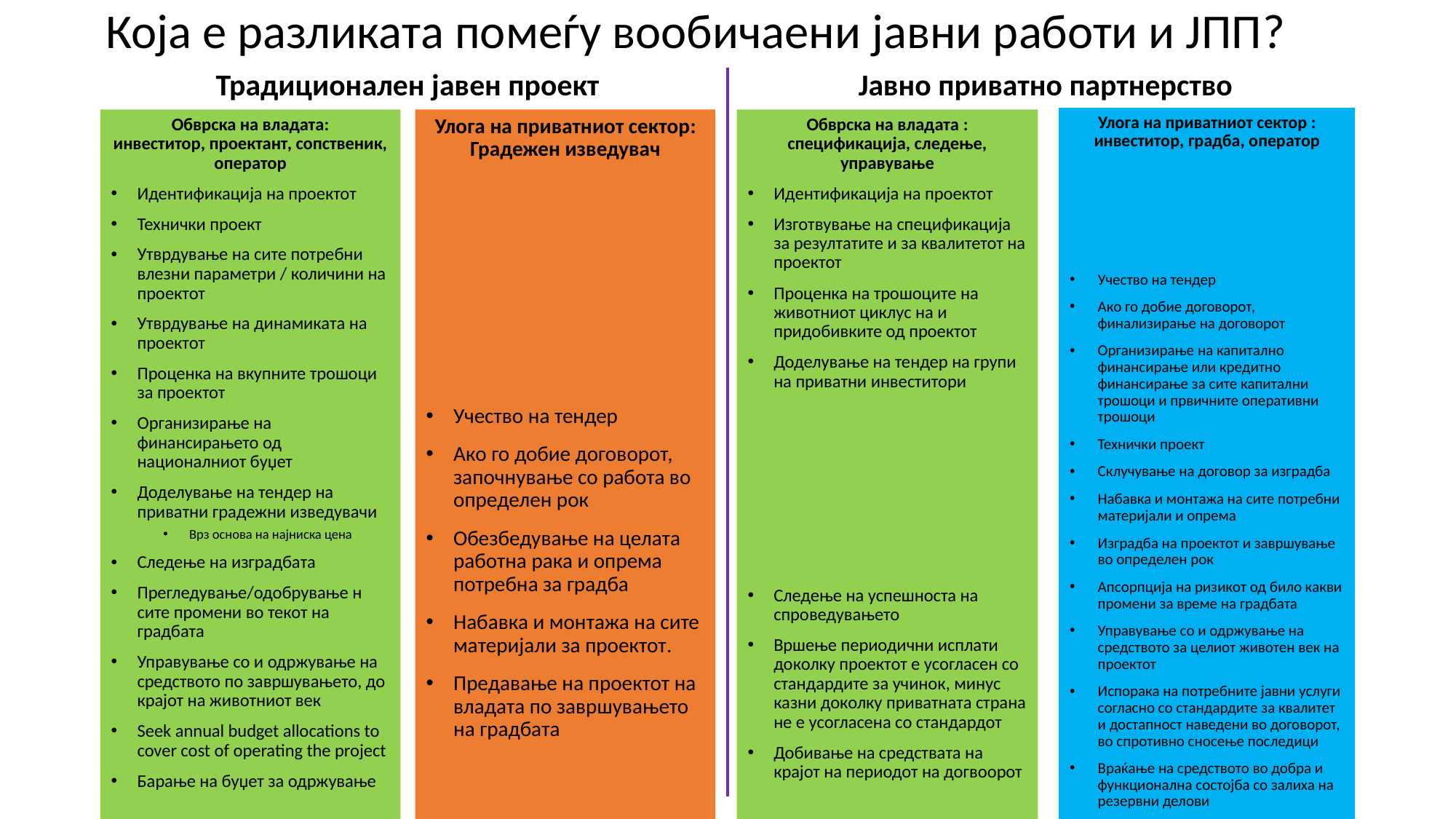

# Која е разликата помеѓу вообичаени јавни работи и ЈПП?
Традиционален јавен проект
Јавно приватно партнерство

Улога на приватниот сектор :
инвеститор, градба, оператор

Учество на тендер
Ако го добие договорот, финализирање на договорот
Организирање на капитално финансирање или кредитно финансирање за сите капитални трошоци и првичните оперативни трошоци
Технички проект
Склучување на договор за изградба
Набавка и монтажа на сите потребни материјали и опрема
Изградба на проектот и завршување во определен рок
Апсорпција на ризикот од било какви промени за време на градбата
Управување со и одржување на средството за целиот животен век на проектот
Испорака на потребните јавни услуги согласно со стандардите за квалитет и достапност наведени во договорот, во спротивно сносење последици
Враќање на средството во добра и функционална состојба со залиха на резервни делови
Обврска на владата:
инвеститор, проектант, сопственик, оператор
Идентификација на проектот
Технички проект
Утврдување на сите потребни влезни параметри / количини на проектот
Утврдување на динамиката на проектот
Проценка на вкупните трошоци за проектот
Организирање на финансирањето од националниот буџет
Доделување на тендер на приватни градежни изведувачи
Врз основа на најниска цена
Следење на изградбата
Прегледување/одобрување н сите промени во текот на градбата
Управување со и одржување на средството по завршувањето, до крајот на животниот век
Seek annual budget allocations to cover cost of operating the project
Барање на буџет за одржување
Улога на приватниот сектор:
Градежен изведувач

Учество на тендер
Ако го добие договорот, започнување со работа во определен рок
Обезбедување на целата работна рака и опрема потребна за градба
Набавка и монтажа на сите материјали за проектот.
Предавање на проектот на владата по завршувањето на градбата

Обврска на владата :
спецификација, следење, управување
Идентификација на проектот
Изготвување на спецификација за резултатите и за квалитетот на проектот
Проценка на трошоците на животниот циклус на и придобивките од проектот
Доделување на тендер на групи на приватни инвеститори

Следење на успешноста на спроведувањето
Вршење периодични исплати доколку проектот е усогласен со стандардите за учинок, минус казни доколку приватната страна не е усогласена со стандардот
Добивање на средствата на крајот на периодот на догвоорот